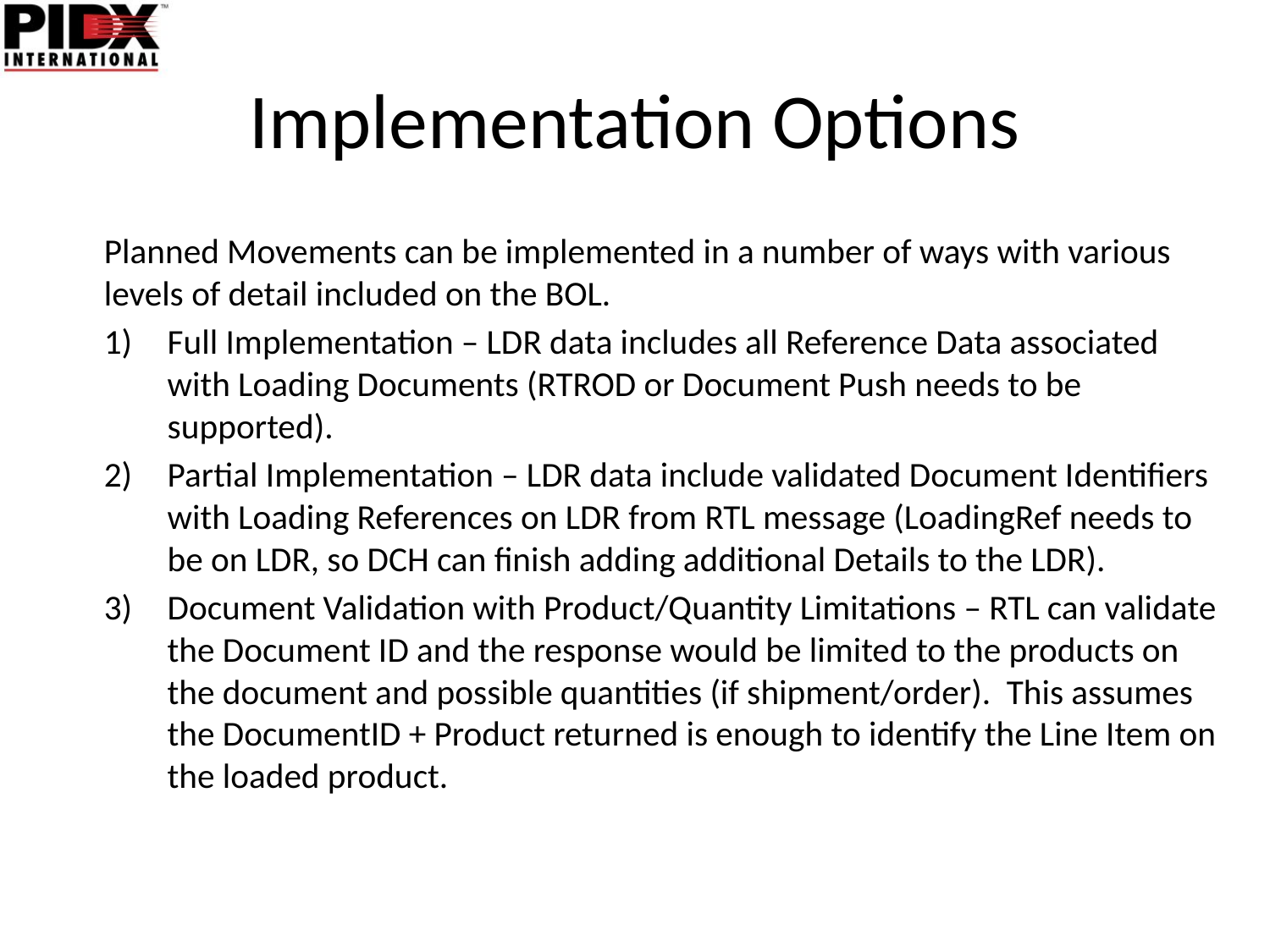

# Implementation Options
Planned Movements can be implemented in a number of ways with various levels of detail included on the BOL.
Full Implementation – LDR data includes all Reference Data associated with Loading Documents (RTROD or Document Push needs to be supported).
Partial Implementation – LDR data include validated Document Identifiers with Loading References on LDR from RTL message (LoadingRef needs to be on LDR, so DCH can finish adding additional Details to the LDR).
Document Validation with Product/Quantity Limitations – RTL can validate the Document ID and the response would be limited to the products on the document and possible quantities (if shipment/order).  This assumes the DocumentID + Product returned is enough to identify the Line Item on the loaded product.